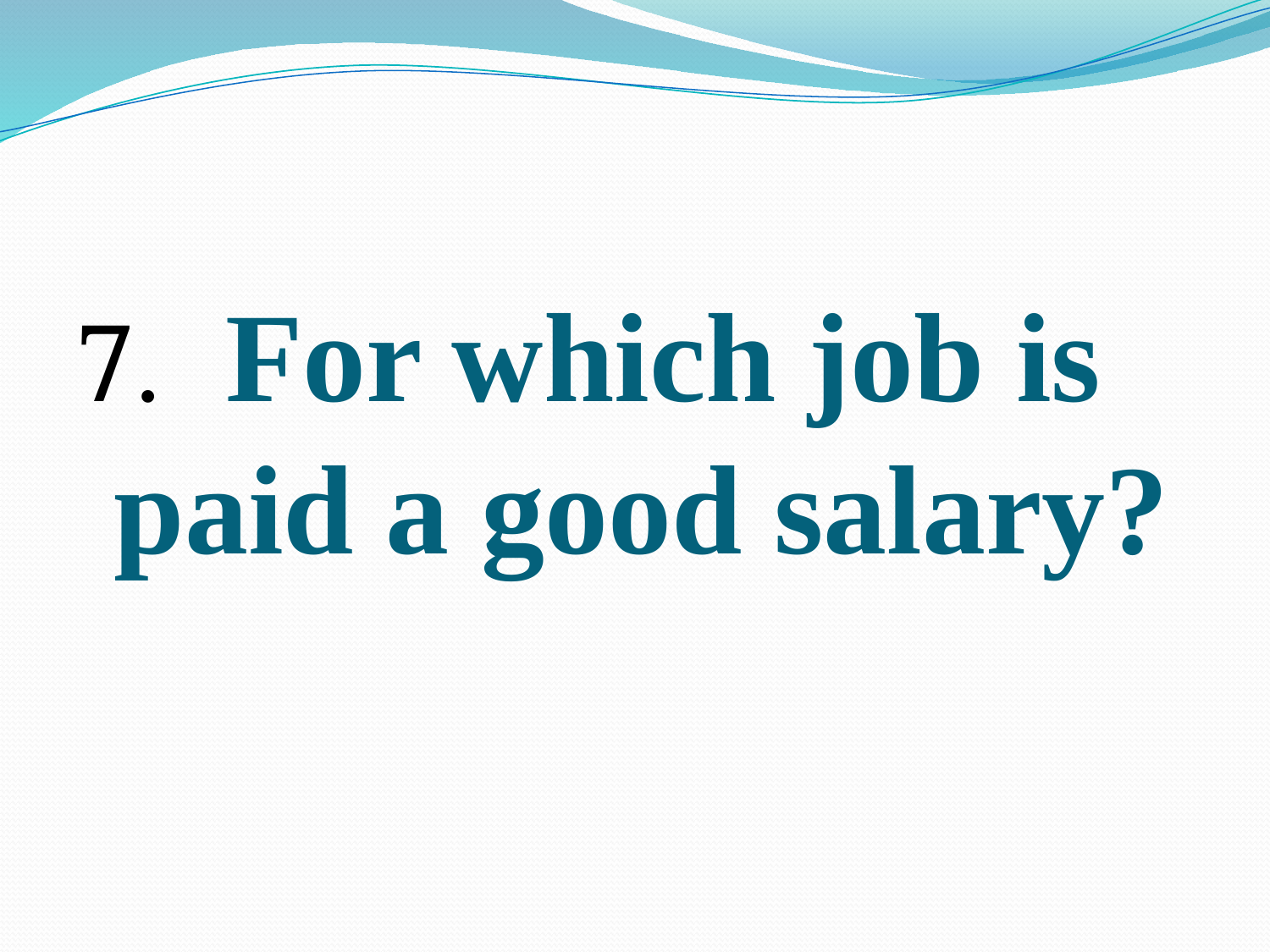

#
7.  For which job is paid a good salary?